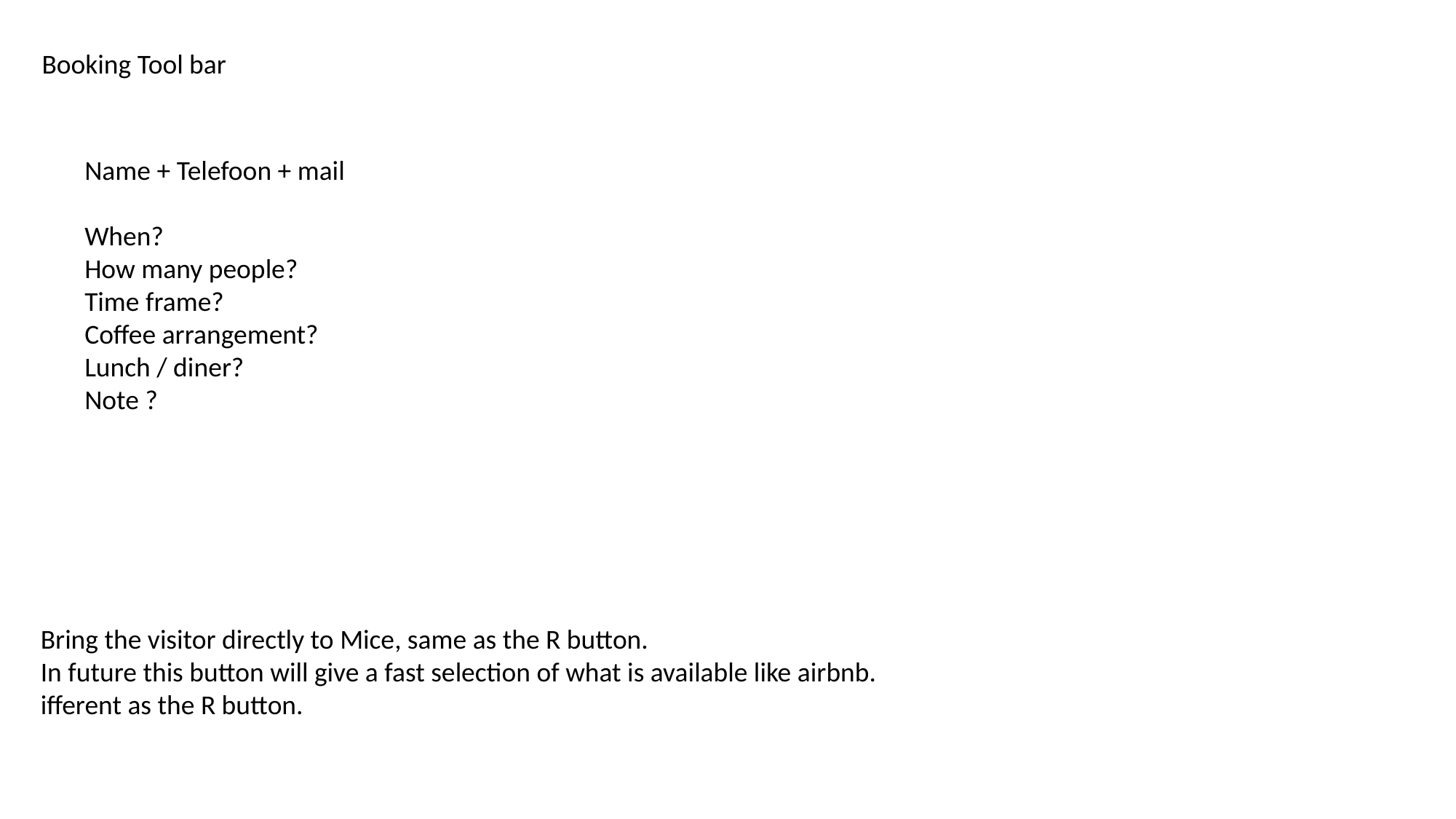

Booking Tool bar
Name + Telefoon + mail

When?
How many people?
Time frame?
Coffee arrangement?
Lunch / diner?
Note ?

#
Bring the visitor directly to Mice, same as the R button.
In future this button will give a fast selection of what is available like airbnb.
ifferent as the R button.